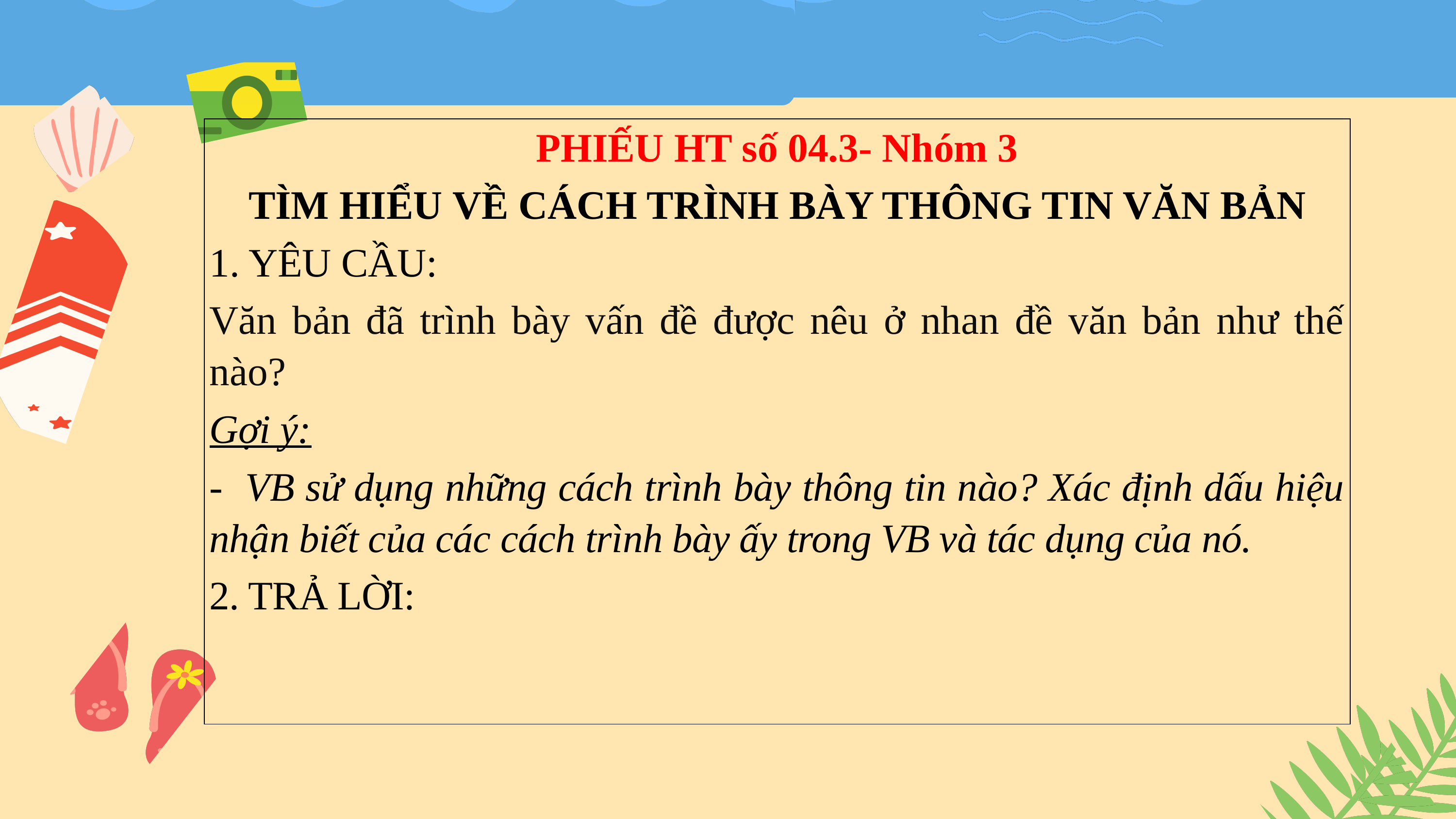

| PHIẾU HT số 04.3- Nhóm 3 TÌM HIỂU VỀ CÁCH TRÌNH BÀY THÔNG TIN VĂN BẢN 1. YÊU CẦU: Văn bản đã trình bày vấn đề được nêu ở nhan đề văn bản như thế nào? Gợi ý: - VB sử dụng những cách trình bày thông tin nào? Xác định dấu hiệu nhận biết của các cách trình bày ấy trong VB và tác dụng của nó. 2. TRẢ LỜI: |
| --- |